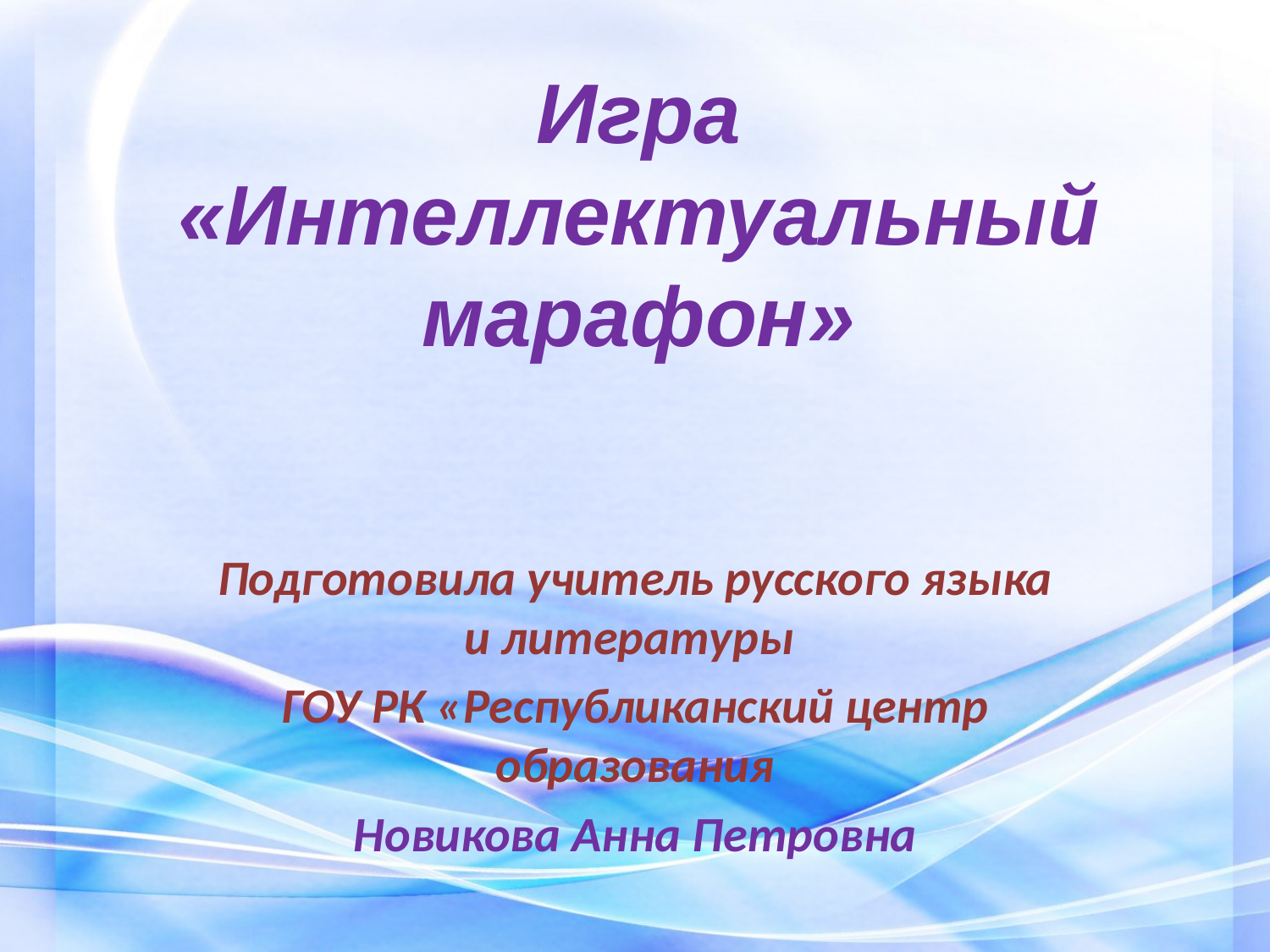

# Игра «Интеллектуальный марафон»
Подготовила учитель русского языка и литературы
ГОУ РК «Республиканский центр образования
Новикова Анна Петровна